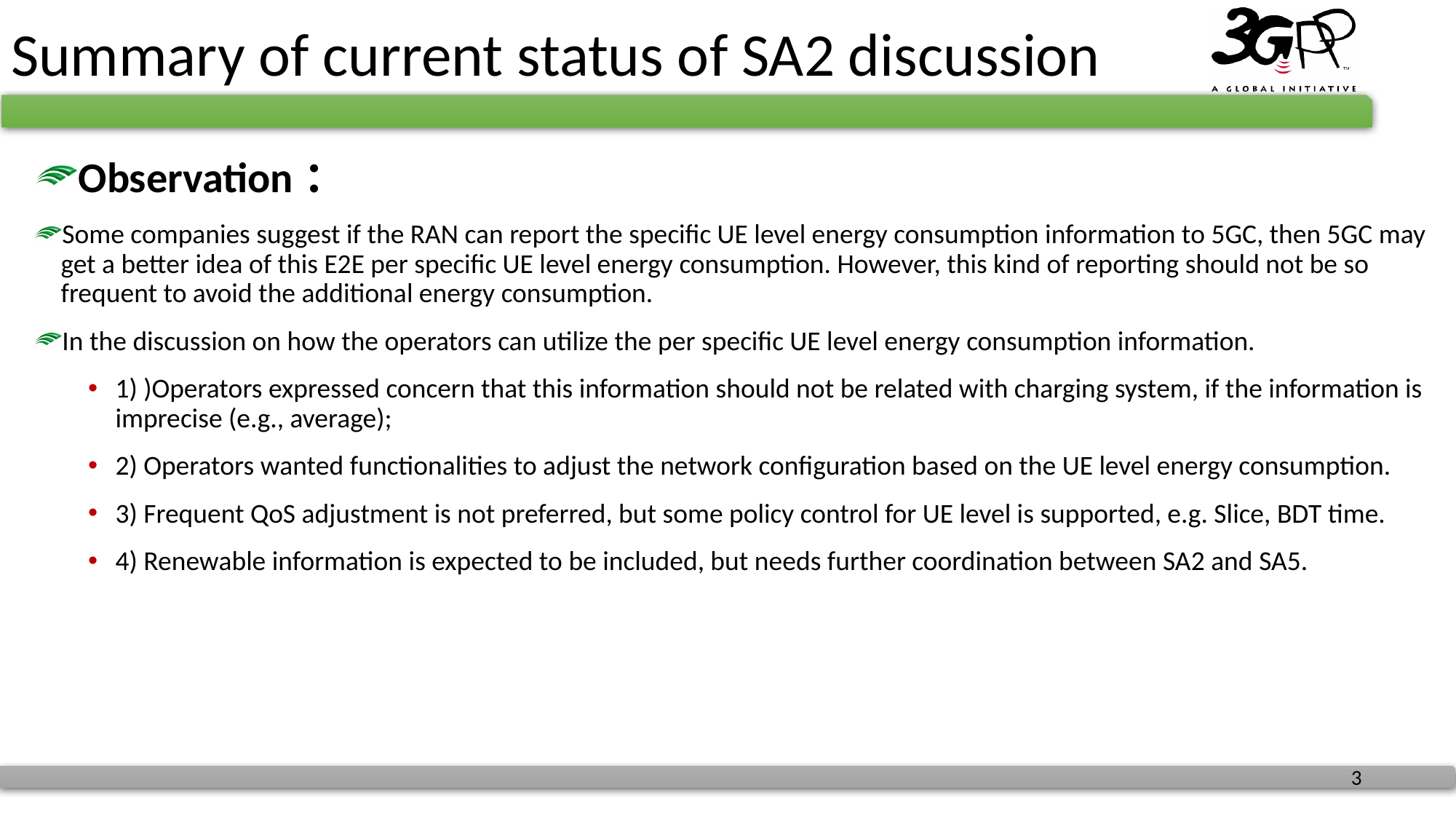

# Summary of current status of SA2 discussion
Observation：
Some companies suggest if the RAN can report the specific UE level energy consumption information to 5GC, then 5GC may get a better idea of this E2E per specific UE level energy consumption. However, this kind of reporting should not be so frequent to avoid the additional energy consumption.
In the discussion on how the operators can utilize the per specific UE level energy consumption information.
1) )Operators expressed concern that this information should not be related with charging system, if the information is imprecise (e.g., average);
2) Operators wanted functionalities to adjust the network configuration based on the UE level energy consumption.
3) Frequent QoS adjustment is not preferred, but some policy control for UE level is supported, e.g. Slice, BDT time.
4) Renewable information is expected to be included, but needs further coordination between SA2 and SA5.